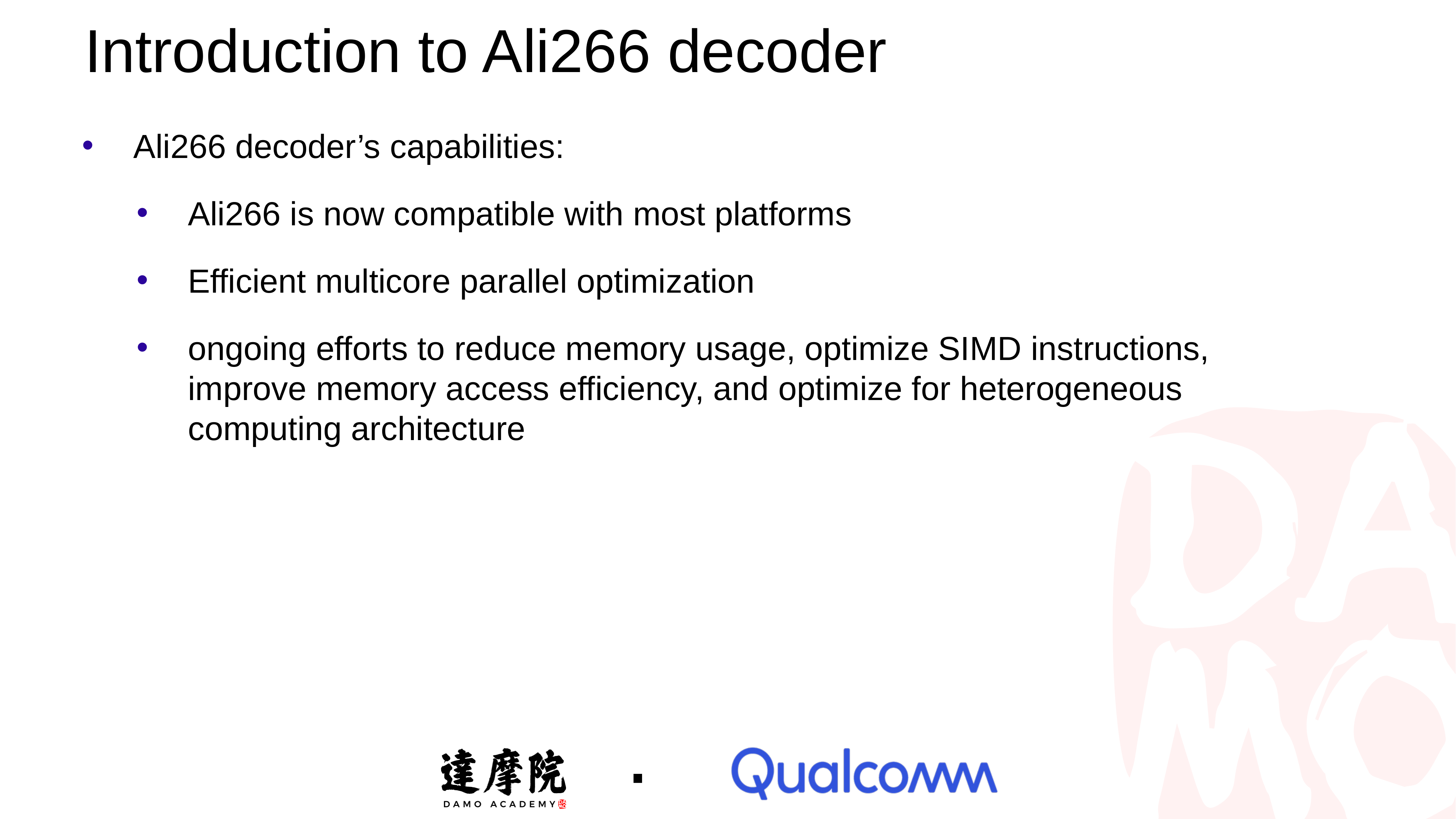

Introduction to Ali266 decoder
Ali266 decoder’s capabilities:
Ali266 is now compatible with most platforms
Efficient multicore parallel optimization
ongoing efforts to reduce memory usage, optimize SIMD instructions, improve memory access efficiency, and optimize for heterogeneous computing architecture